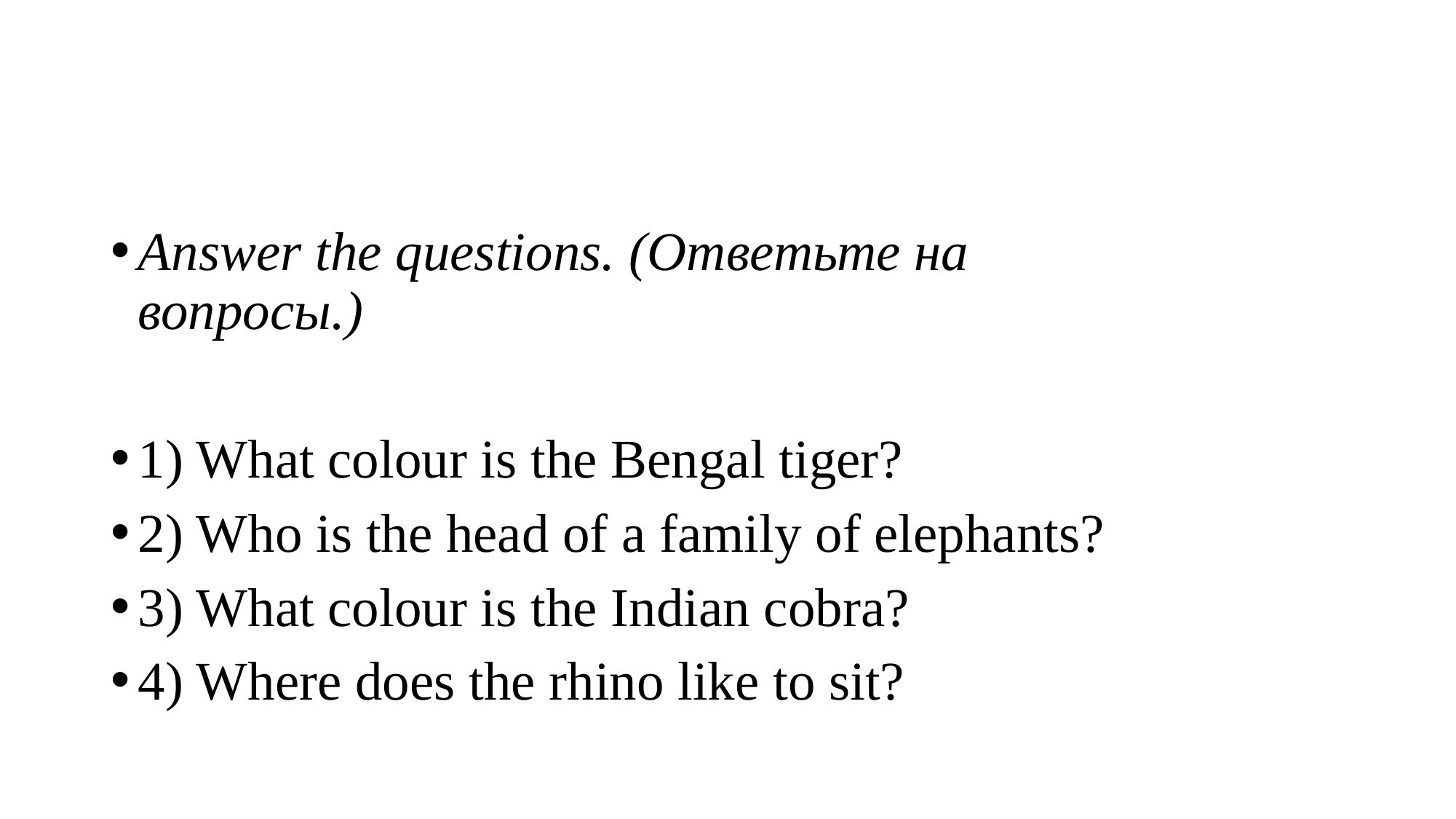

#

Answer the questions. (Ответьте на вопросы.)

1) What colour is the Bengal tiger?
2) Who is the head of a family of elephants?
3) What colour is the Indian cobra?
4) Where does the rhino like to sit?